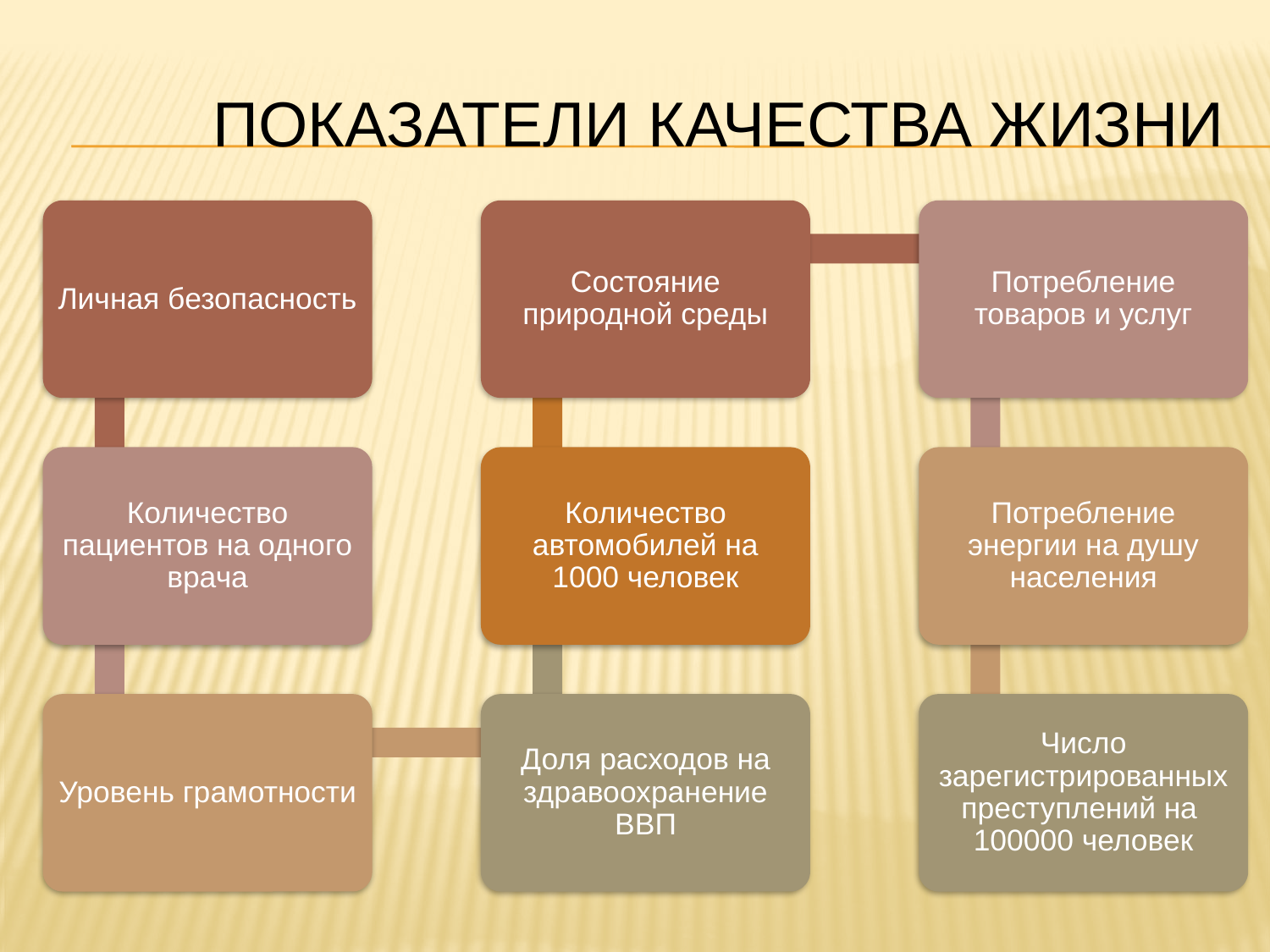

# показатели качества жизни
Личная безопасность
Количество пациентов на одного врача
Уровень грамотности
Доля расходов на здравоохранение ВВП
Количество автомобилей на 1000 человек
Состояние природной среды
Потребление товаров и услуг
Потребление энергии на душу населения
Число зарегистрированных преступлений на  100000 человек